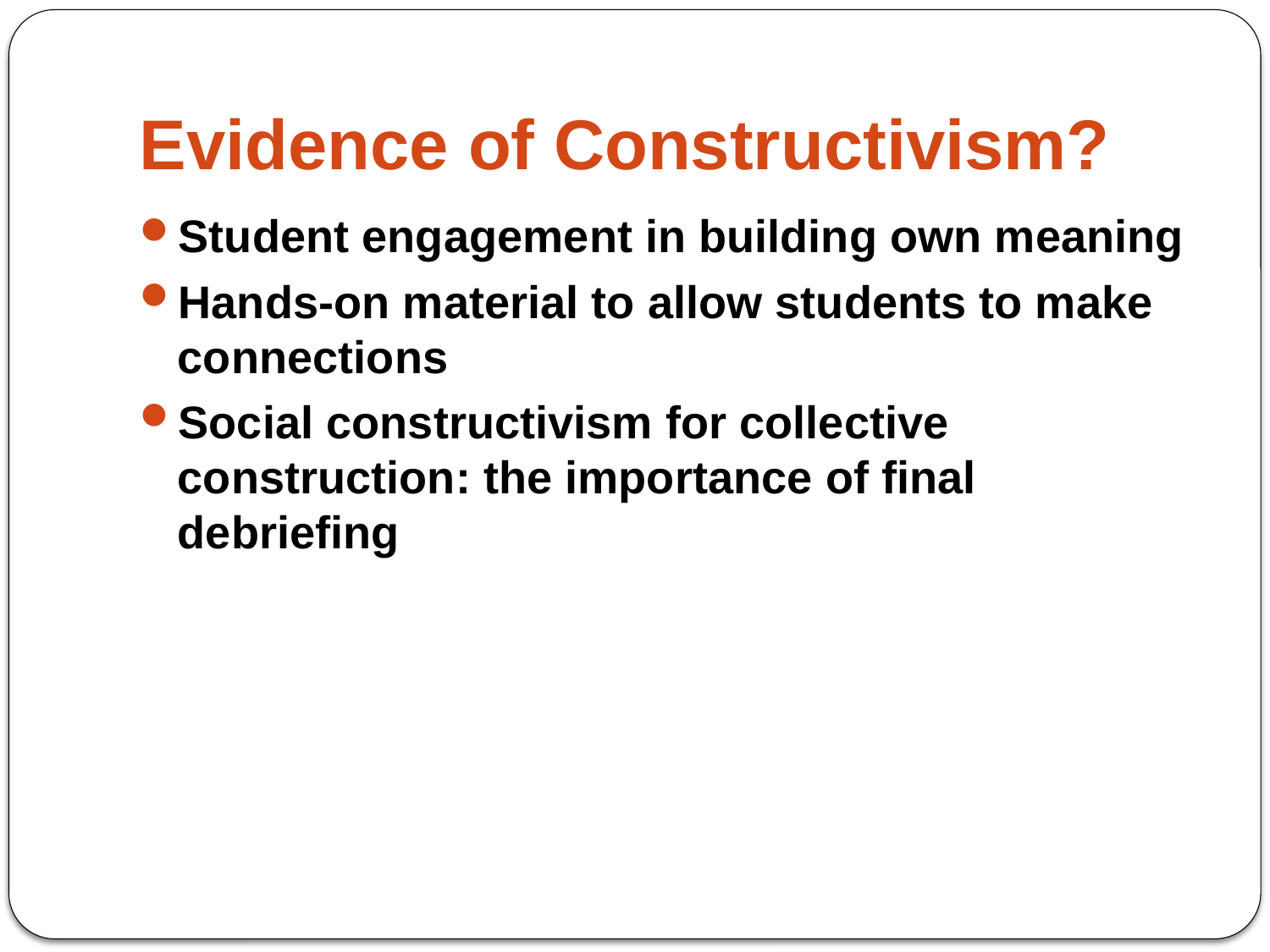

# Evidence of Constructivism?
Student engagement in building own meaning
Hands-on material to allow students to make connections
Social constructivism for collective construction: the importance of final debriefing